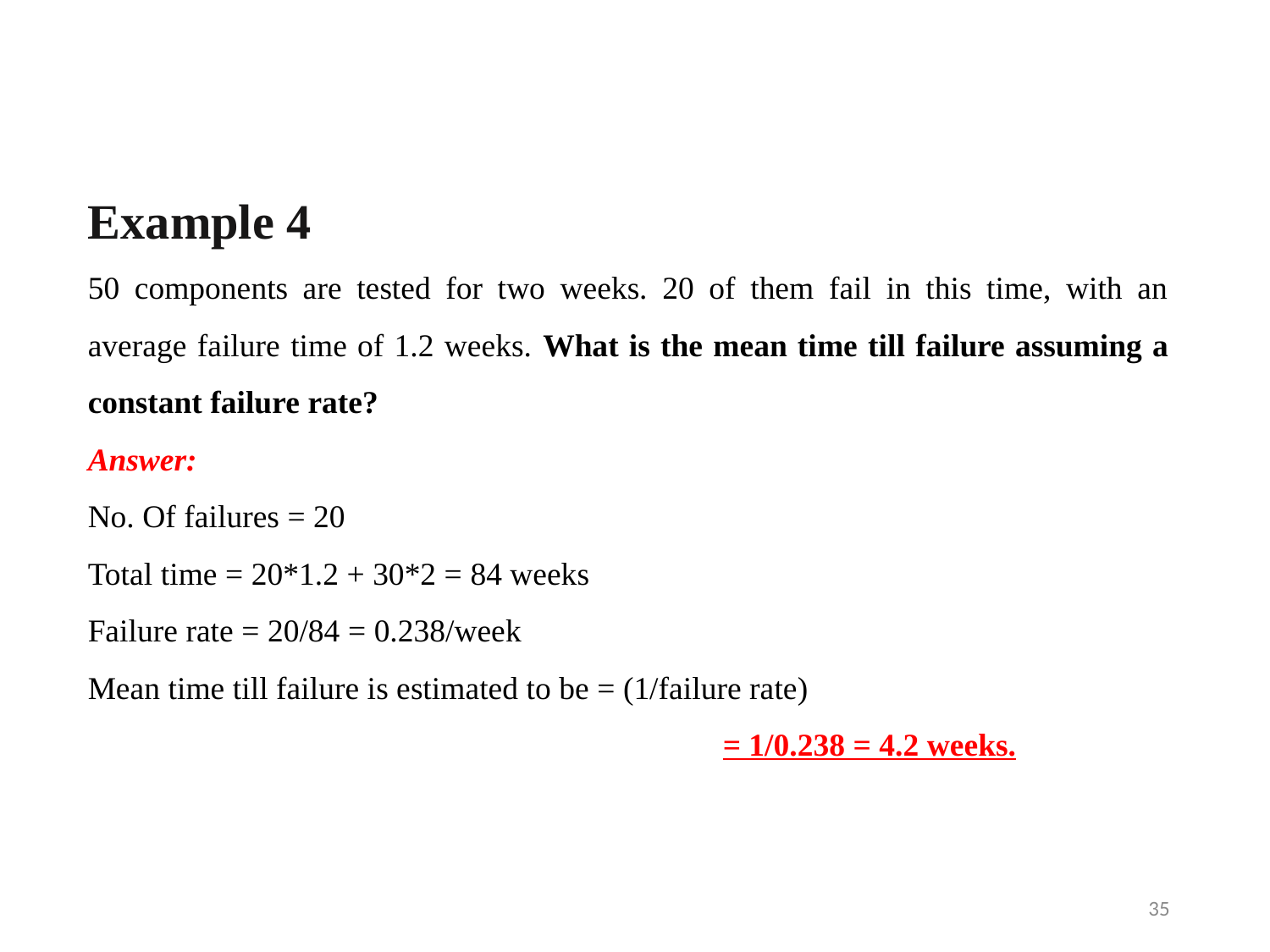

Example 4
50 components are tested for two weeks. 20 of them fail in this time, with an average failure time of 1.2 weeks. What is the mean time till failure assuming a constant failure rate?
Answer:
No. Of failures = 20
Total time = 20*1.2 + 30*2 = 84 weeks
Failure rate = 20/84 = 0.238/week
Mean time till failure is estimated to be = (1/failure rate)
			                       	= 1/0.238 = 4.2 weeks.

35